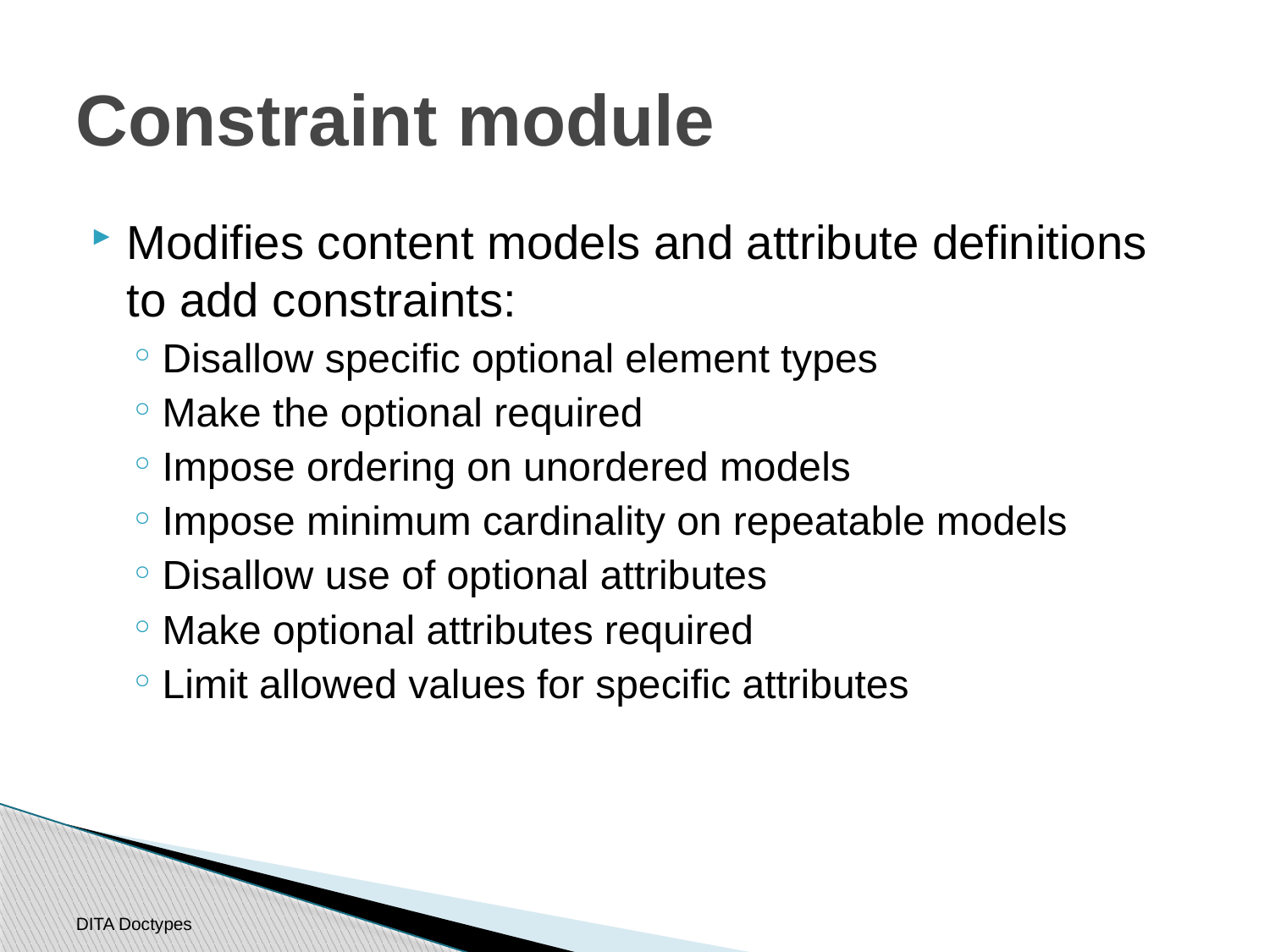

# Constraint module
Modifies content models and attribute definitions to add constraints:
Disallow specific optional element types
Make the optional required
Impose ordering on unordered models
Impose minimum cardinality on repeatable models
Disallow use of optional attributes
Make optional attributes required
Limit allowed values for specific attributes